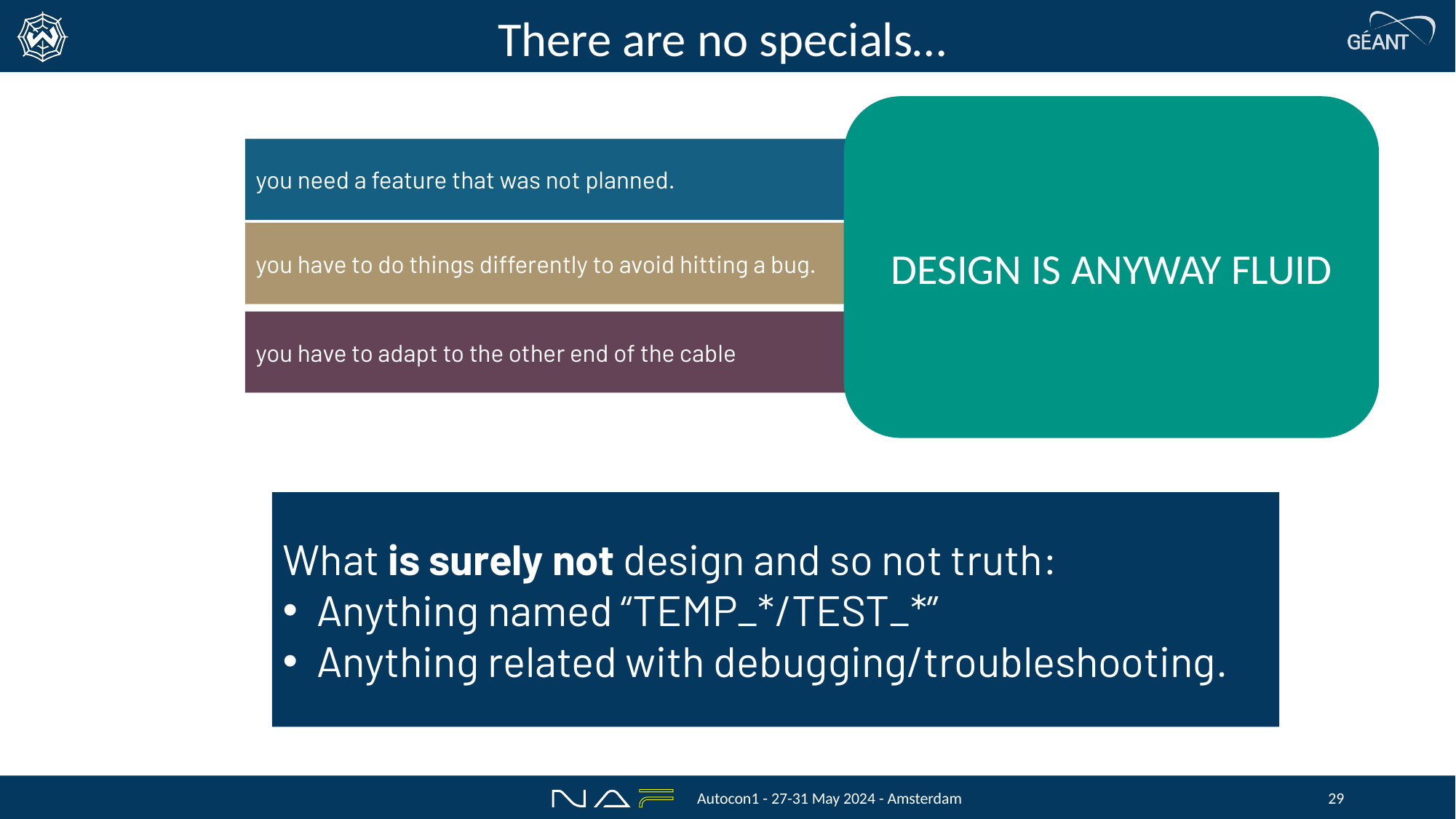

# There are no specials…
DESIGN IS ANYWAY FLUID
you need a feature that was not planned.
you have to do things differently to avoid hitting a bug.
you have to adapt to the other end of the cable
What is surely not design and so not truth:
Anything named “TEMP_*/TEST_*”
Anything related with debugging/troubleshooting.
Autocon1 - 27-31 May 2024 - Amsterdam
29